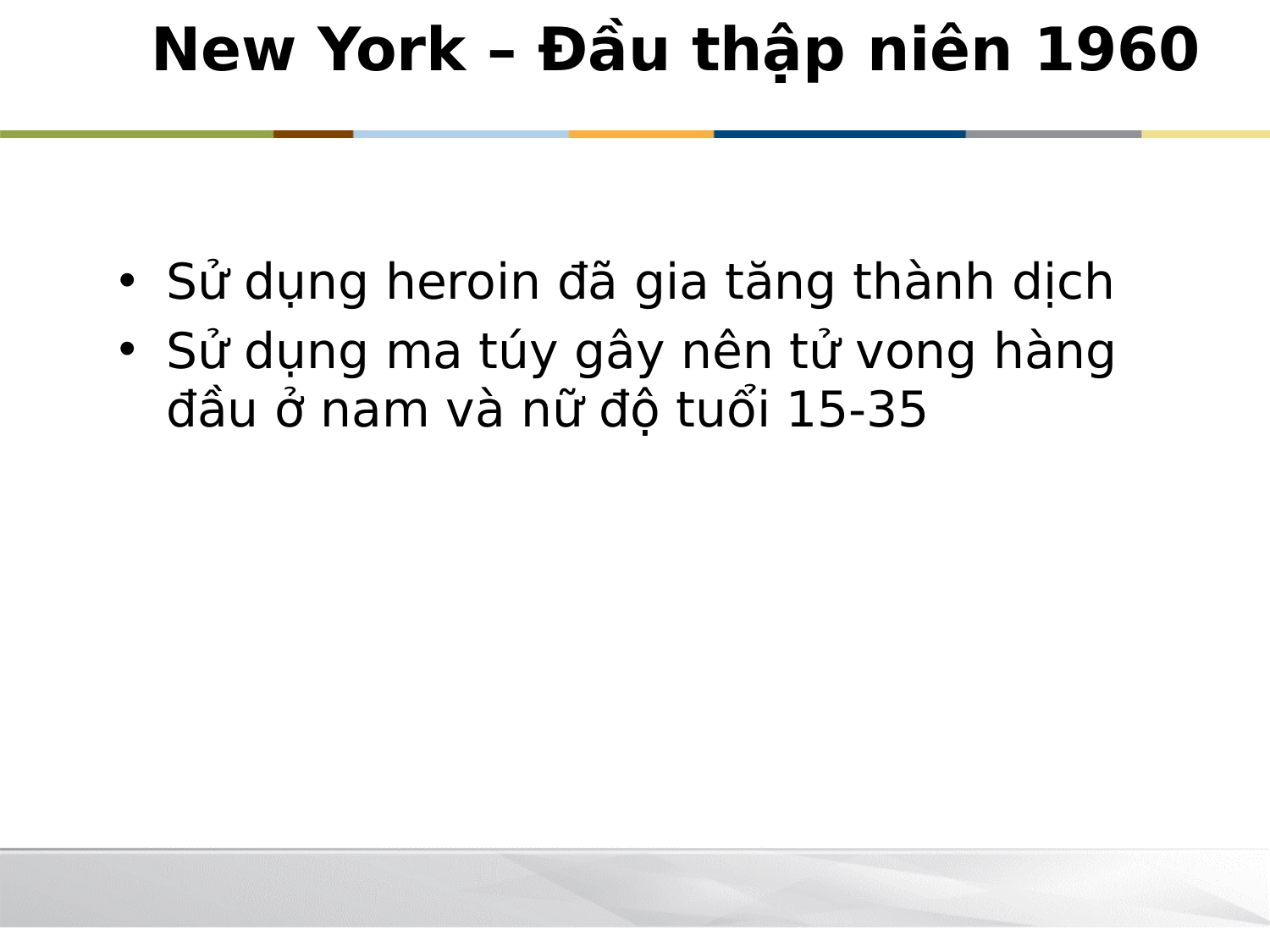

# New York – Đầu thập niên 1960
Sử dụng heroin đã gia tăng thành dịch
Sử dụng ma túy gây nên tử vong hàng đầu ở nam và nữ độ tuổi 15-35